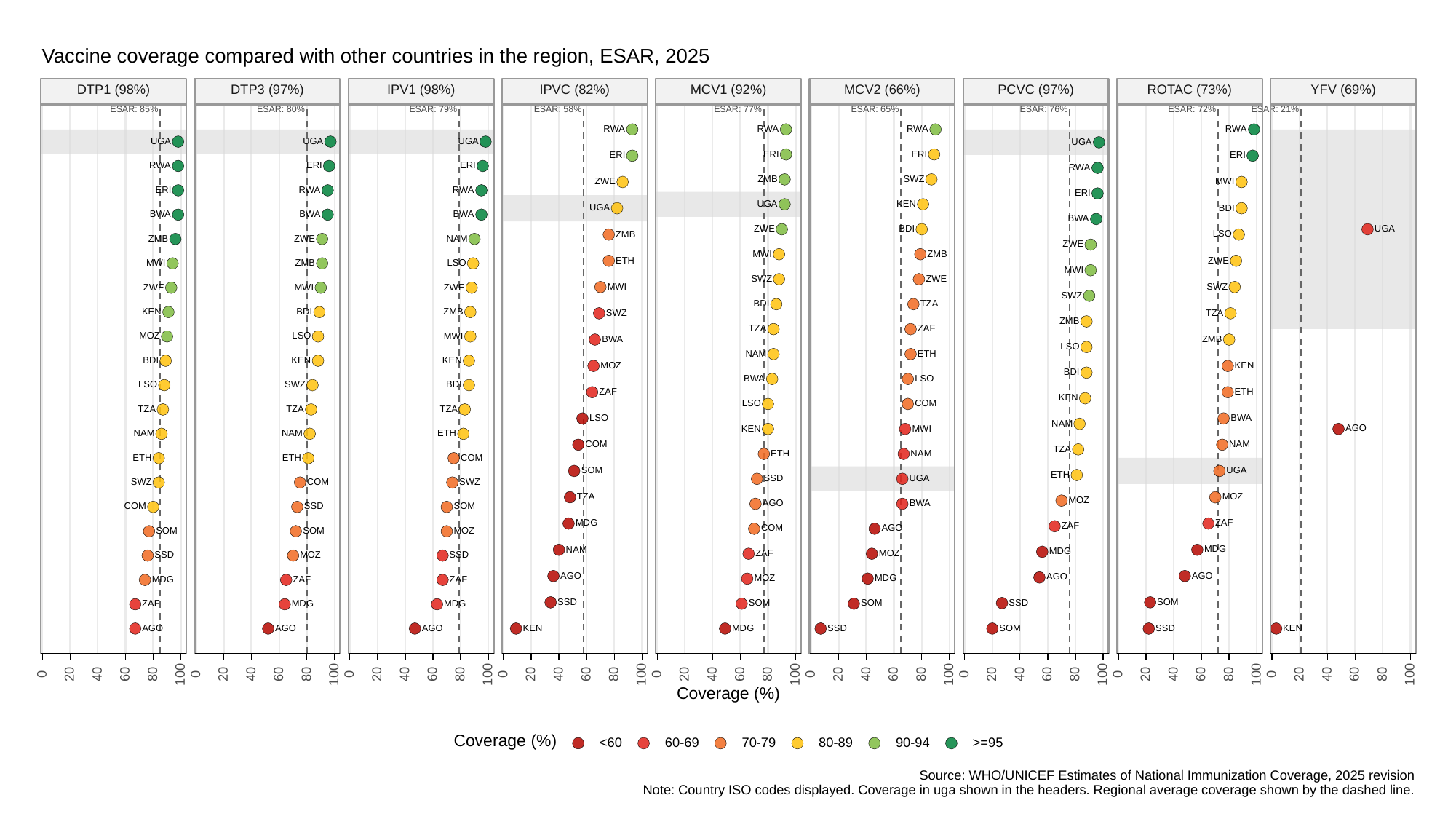

Vaccine coverage compared with other countries in the region, ESAR, 2025

ROTAC (73%)
DTP1 (98%)
DTP3 (97%)
IPV1 (98%)
IPVC (82%)
MCV1 (92%)
MCV2 (66%)
PCVC (97%)
YFV (69%)

ESAR: 85%
ESAR: 80%
ESAR: 79%
ESAR: 58%
ESAR: 77%
ESAR: 65%
ESAR: 76%
ESAR: 72%
ESAR: 21%

RWA
RWA
RWA
RWA

UGA
UGA
UGA
UGA

ERI
ERI
ERI
ERI

RWA
ERI
ERI
RWA

SWZ
ZMB

ZWE
MWI

ERI
RWA
RWA

ERI

UGA
KEN

UGA
BDI

BWA
BWA
BWA

BWA

UGA
ZWE
BDI

LSO
ZMB

ZMB
ZWE
NAM

ZWE

MWI
ZMB

ETH
ZWE

LSO
MWI
ZMB

MWI

SWZ
ZWE

SWZ
MWI
ZWE
MWI
ZWE

SWZ

BDI
TZA

KEN
BDI
ZMB
SWZ
TZA

ZMB

TZA
ZAF

MOZ
LSO
MWI

BWA
ZMB

LSO

NAM
ETH

BDI
KEN
KEN

MOZ
KEN

BDI

LSO
BWA

LSO
SWZ
BDI

ZAF
ETH

KEN

LSO
COM

TZA
TZA
TZA

LSO
BWA

NAM

AGO
KEN
MWI

NAM
NAM
ETH

COM
NAM

TZA

ETH
NAM

COM
ETH
ETH

SOM
UGA

ETH

SSD
UGA

COM
SWZ
SWZ

MOZ
TZA

MOZ

AGO
BWA

COM
SOM
SSD

MDG
ZAF

ZAF

COM
AGO

SOM
SOM
MOZ

MDG
NAM

MDG

MOZ
ZAF
MOZ
SSD
SSD

AGO
AGO

AGO

MOZ
MDG
MDG
ZAF
ZAF

SOM
SSD
SSD
SOM
SOM
MDG
MDG
ZAF

AGO
AGO
AGO
SOM
MDG
SSD
SSD
KEN
KEN

0
20
40
60
80
100
0
20
40
60
80
100
0
20
40
60
80
100
0
20
40
60
80
100
0
20
40
60
80
100
0
20
40
60
80
100
0
20
40
60
80
100
0
20
40
60
80
100
0
20
40
60
80
100
Coverage (%)
Coverage (%)

<60
60-69
70-79
80-89
90-94
>=95
Source: WHO/UNICEF Estimates of National Immunization Coverage, 2025 revision
Note: Country ISO codes displayed. Coverage in uga shown in the headers. Regional average coverage shown by the dashed line.